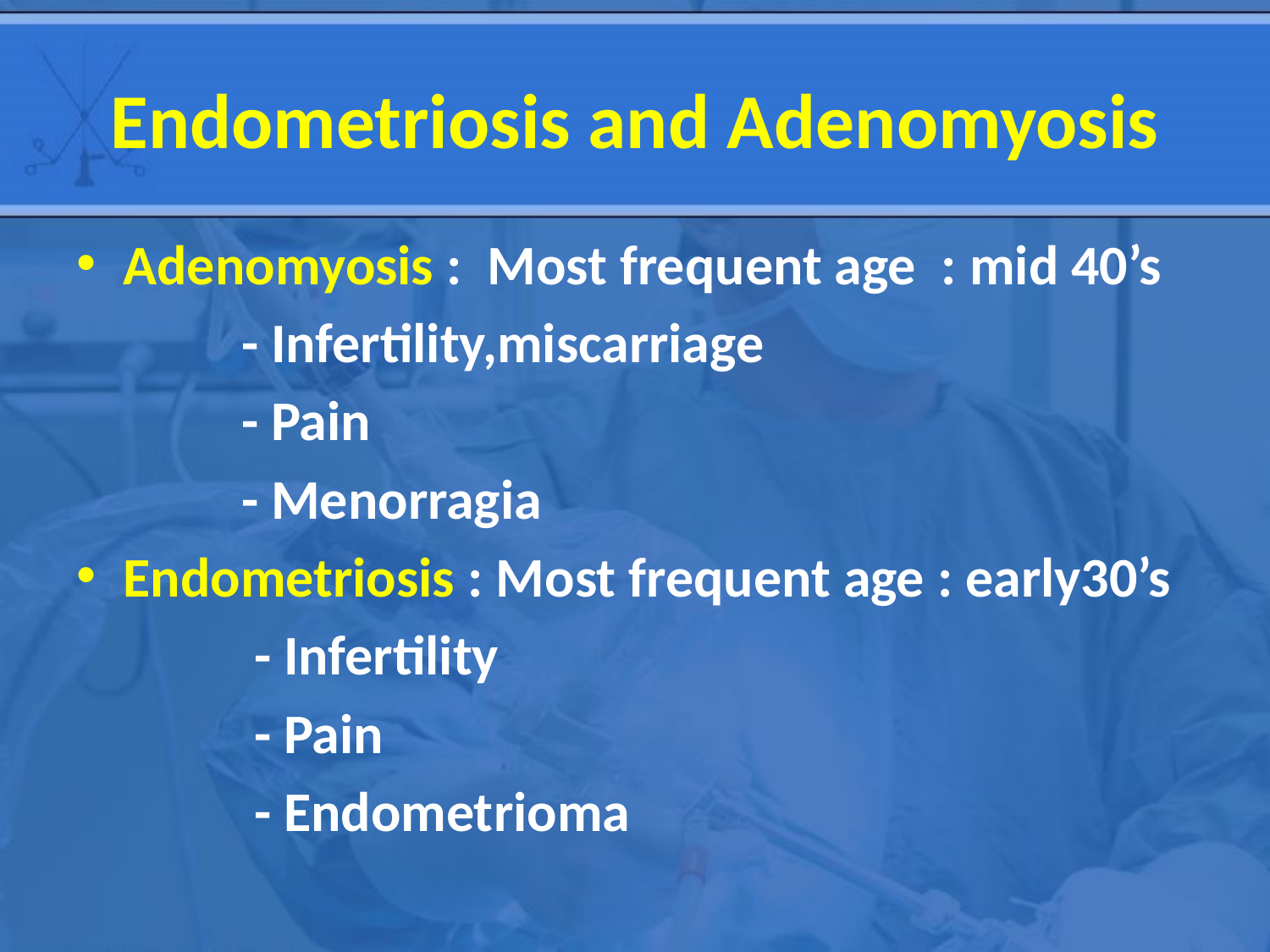

# Endometriosis and Adenomyosis
Adenomyosis :  Most frequent age  : mid 40’s
             - Infertility,miscarriage
             - Pain
             - Menorragia
Endometriosis : Most frequent age : early30’s
              - Infertility
              - Pain
              - Endometrioma